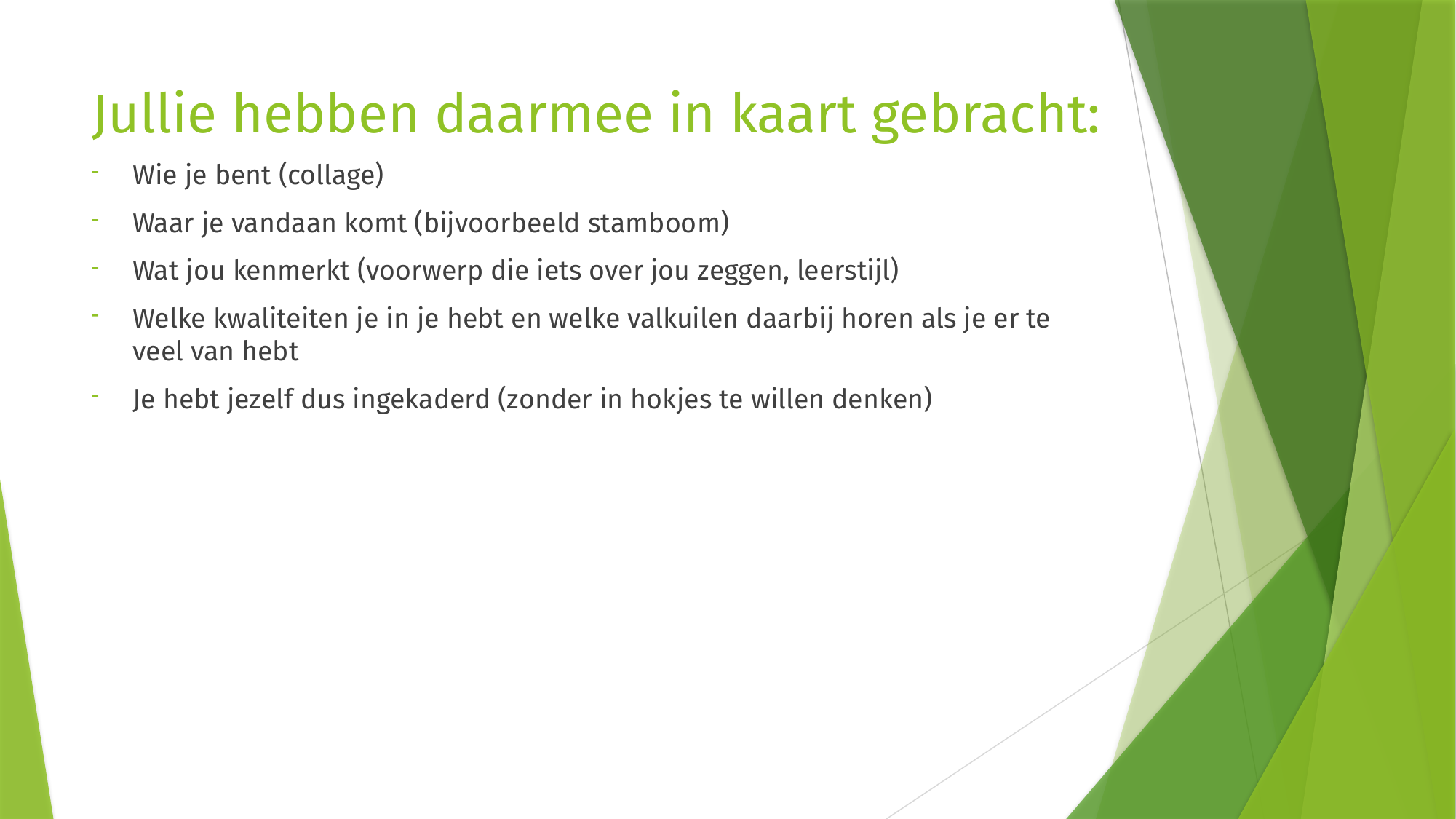

# Jullie hebben daarmee in kaart gebracht:
Wie je bent (collage)
Waar je vandaan komt (bijvoorbeeld stamboom)
Wat jou kenmerkt (voorwerp die iets over jou zeggen, leerstijl)
Welke kwaliteiten je in je hebt en welke valkuilen daarbij horen als je er te veel van hebt
Je hebt jezelf dus ingekaderd (zonder in hokjes te willen denken)